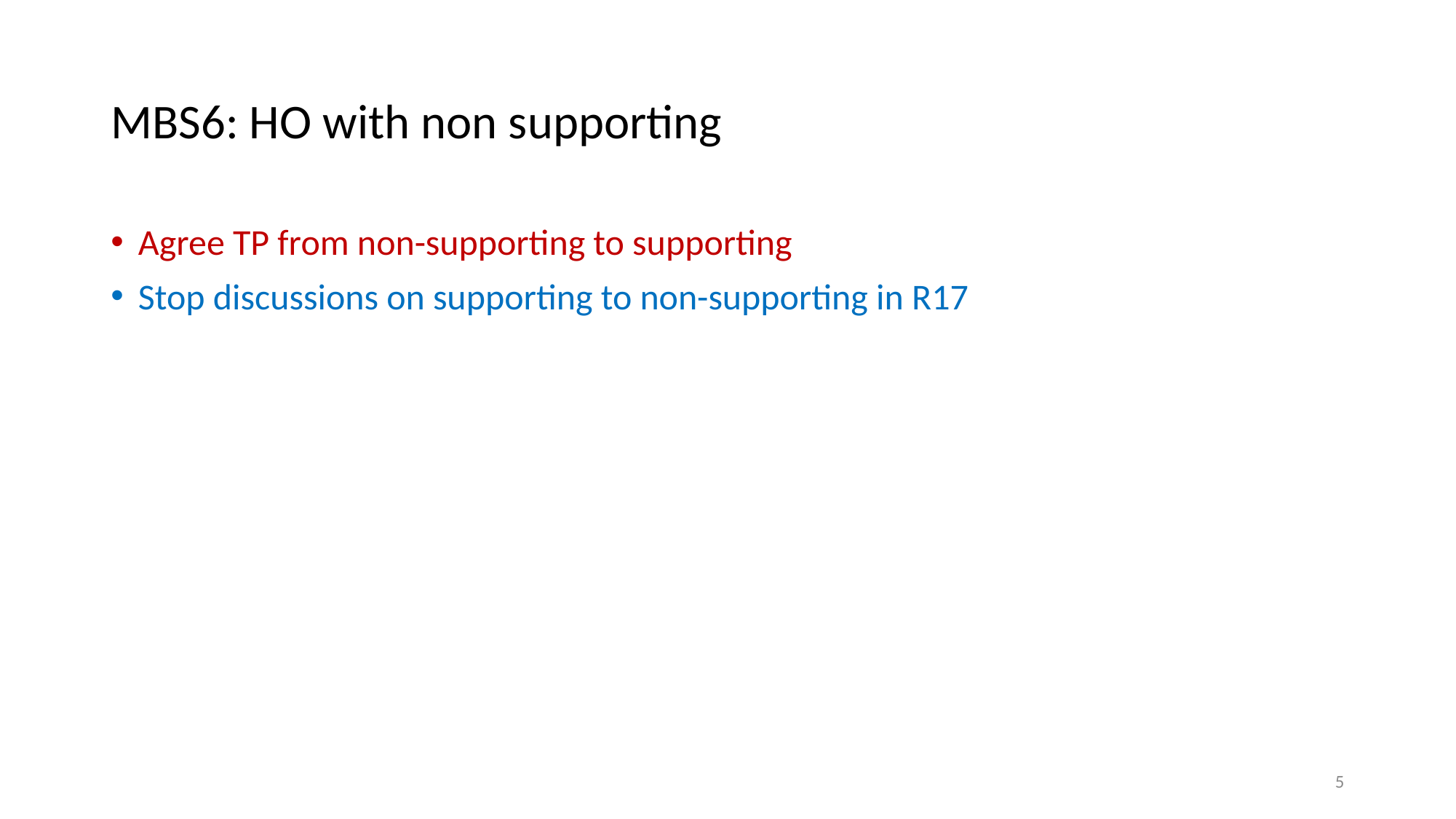

# MBS6: HO with non supporting
Agree TP from non-supporting to supporting
Stop discussions on supporting to non-supporting in R17

5